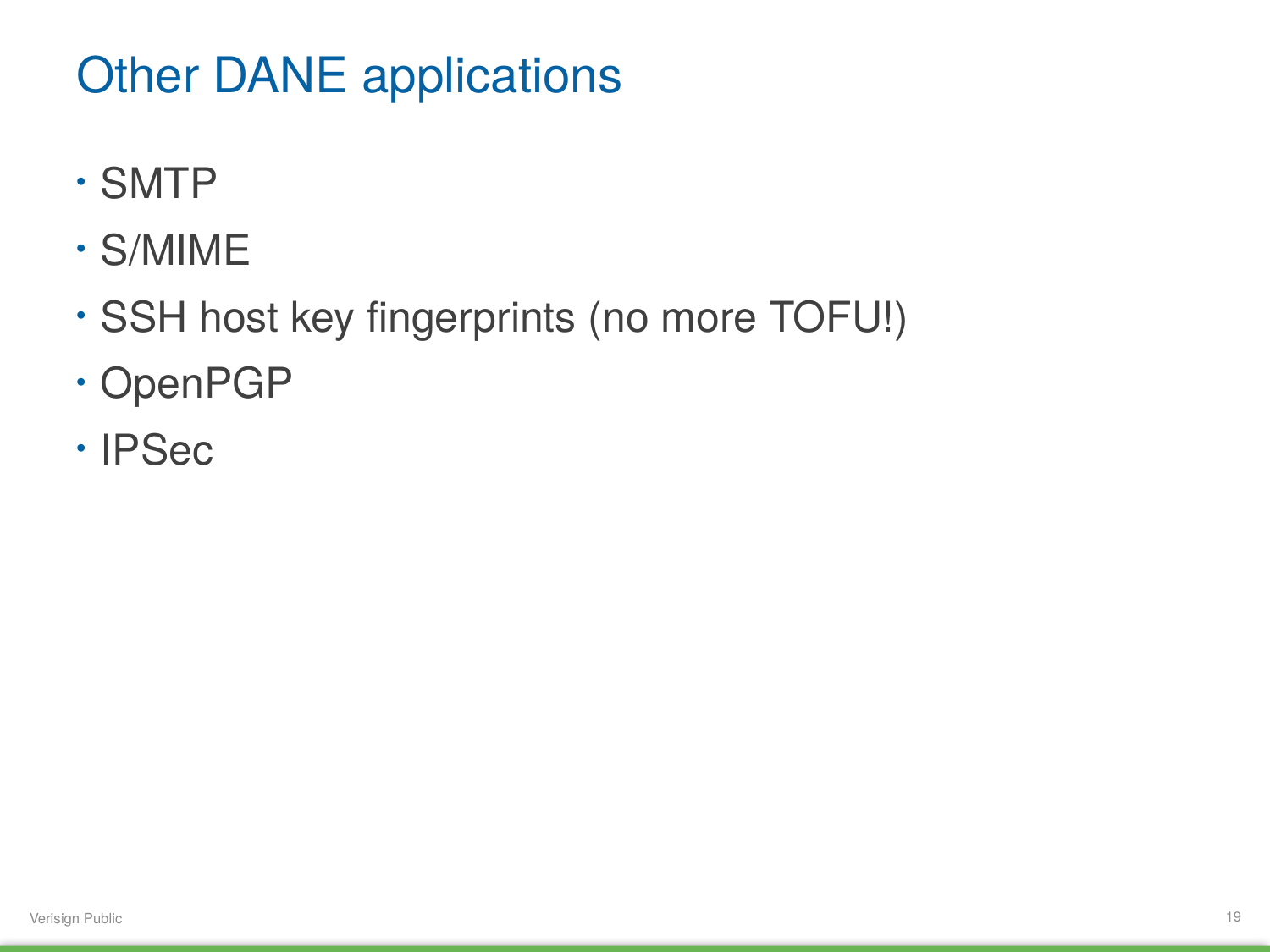

# Other DANE applications
SMTP
S/MIME
SSH host key fingerprints (no more TOFU!)
OpenPGP
IPSec

19